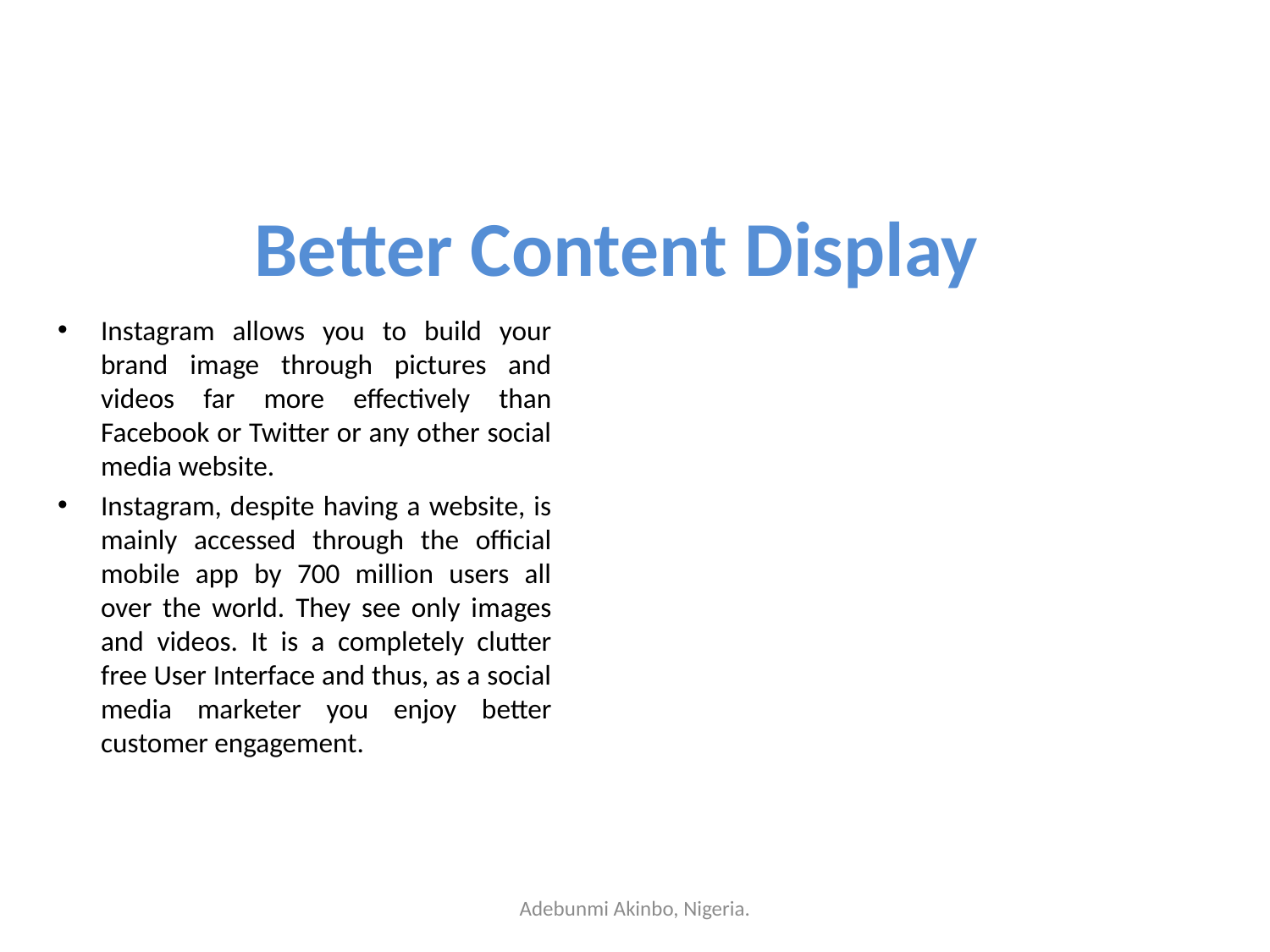

# Better Content Display
Instagram allows you to build your brand image through pictures and videos far more effectively than Facebook or Twitter or any other social media website.
Instagram, despite having a website, is mainly accessed through the official mobile app by 700 million users all over the world. They see only images and videos. It is a completely clutter free User Interface and thus, as a social media marketer you enjoy better customer engagement.
Adebunmi Akinbo, Nigeria.